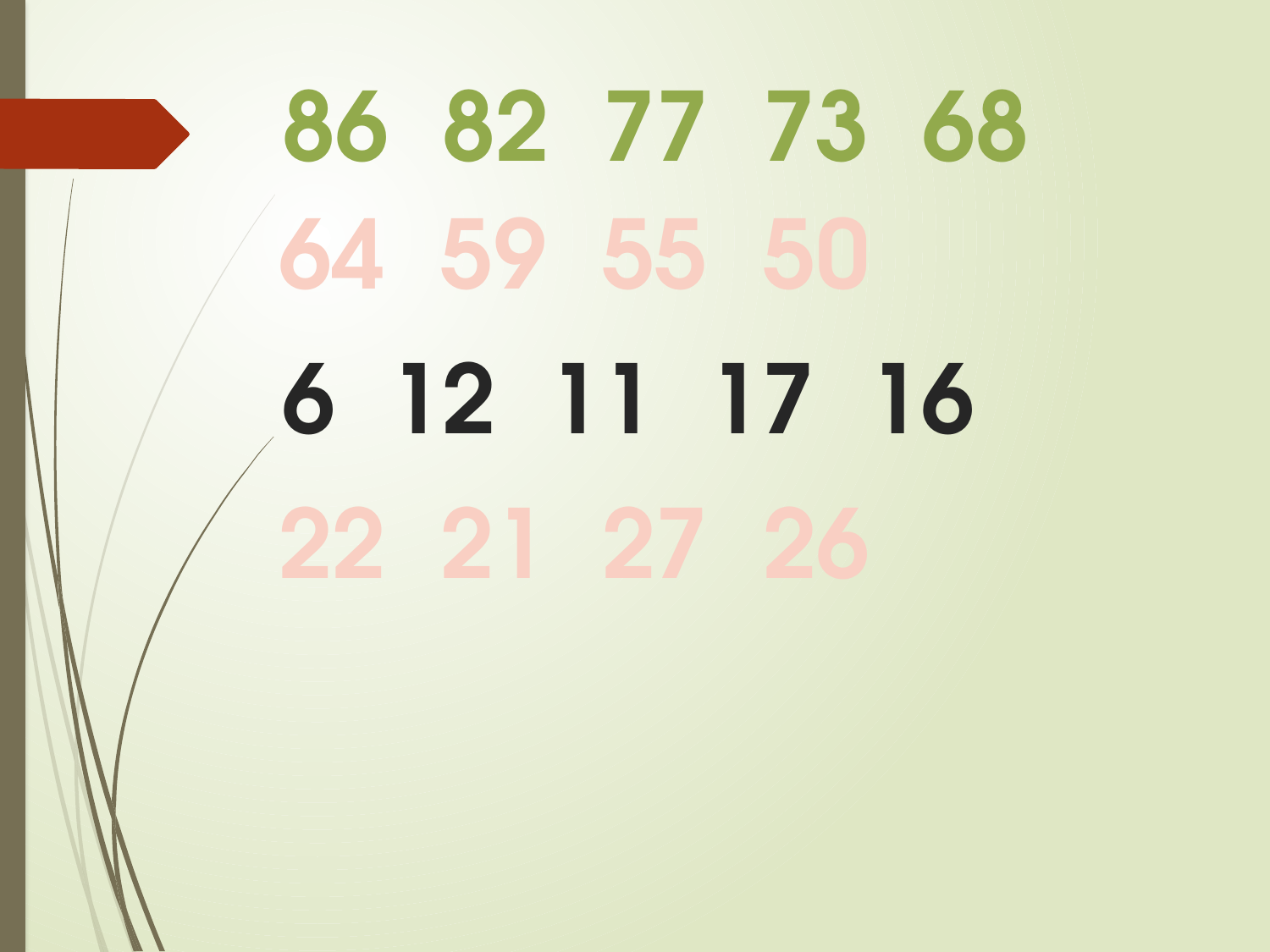

86  82  77  73  68
64
59
55
50
6  12  11  17  16
22
21
27
26